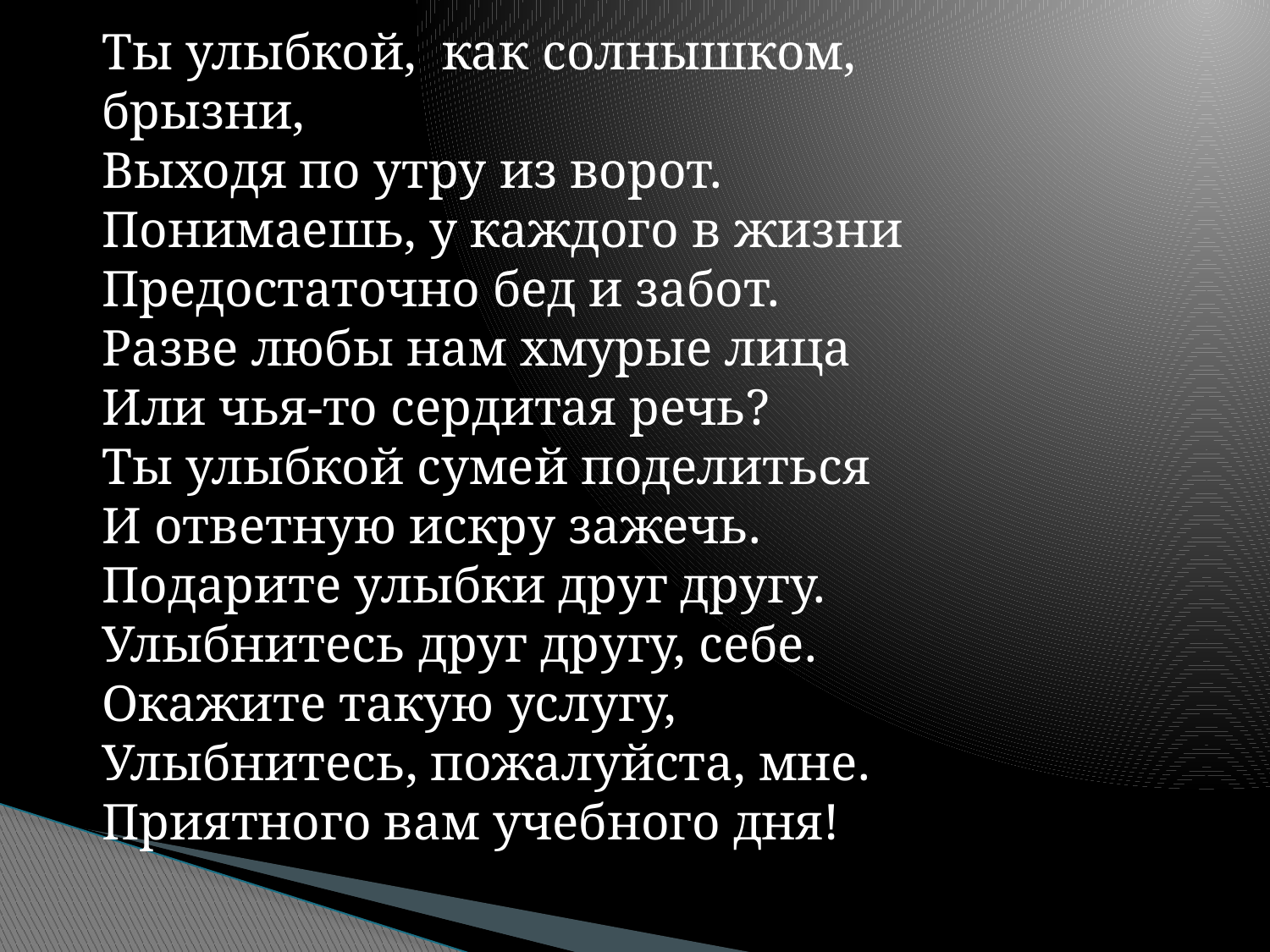

Ты улыбкой,  как солнышком, брызни,
Выходя по утру из ворот.
Понимаешь, у каждого в жизни
Предостаточно бед и забот.
Разве любы нам хмурые лица
Или чья-то сердитая речь?
Ты улыбкой сумей поделиться
И ответную искру зажечь.
Подарите улыбки друг другу.
Улыбнитесь друг другу, себе.
Окажите такую услугу,
Улыбнитесь, пожалуйста, мне.
Приятного вам учебного дня!